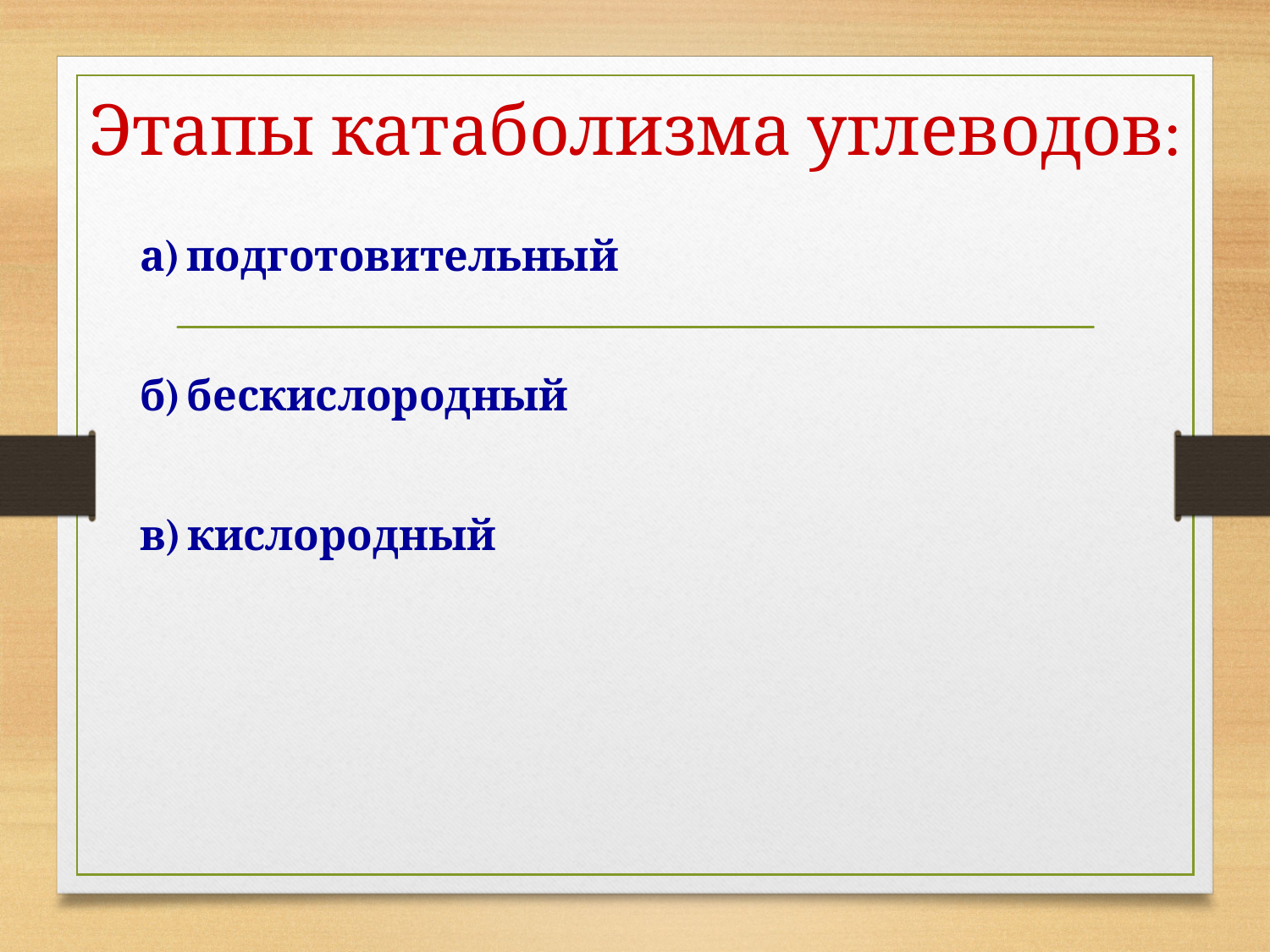

# Этапы катаболизма углеводов:
а) подготовительный

б) бескислородный

в) кислородный